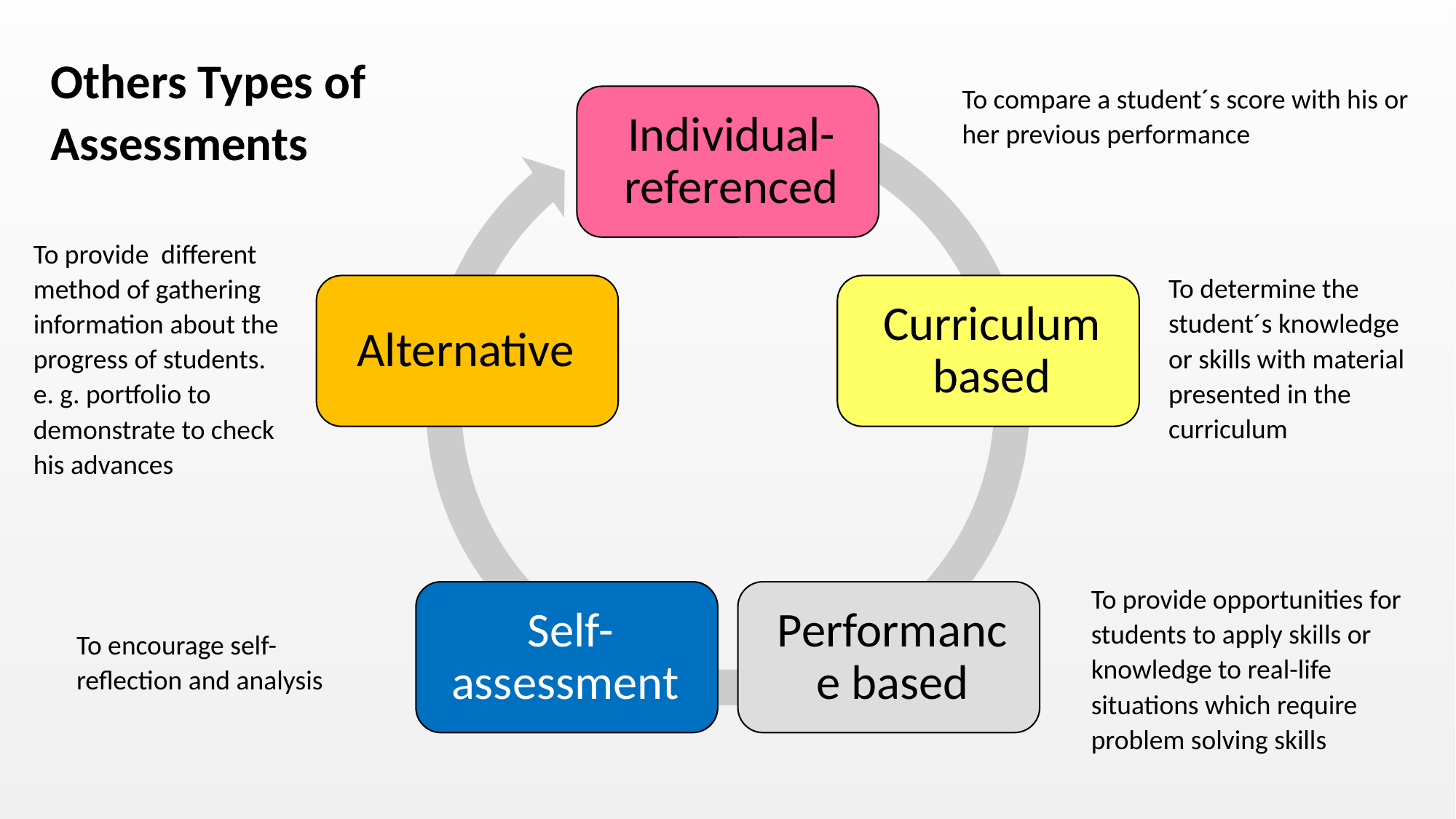

Others Types of Assessments
To compare a student´s score with his or her previous performance
Individual-referenced
Curriculum based
Performance based
Self- assessment
Alternative
To provide  different method of gathering information about the progress of students.
e. g. portfolio to demonstrate to check his advances
To determine the student´s knowledge or skills with material presented in the curriculum
To provide opportunities for students to apply skills or knowledge to real-life  situations which require problem solving skills
To encourage self-reflection and analysis